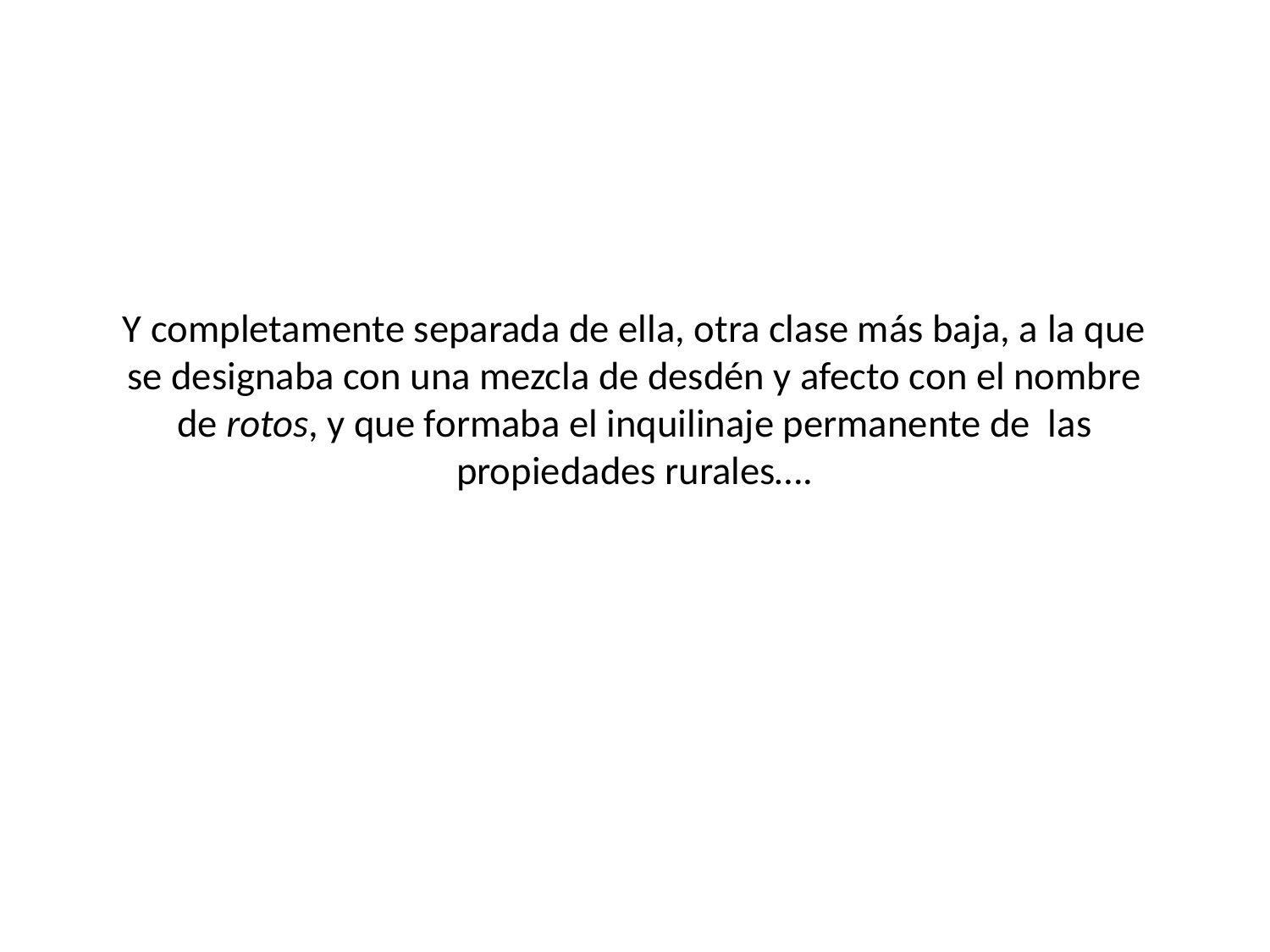

# Y completamente separada de ella, otra clase más baja, a la que se designaba con una mezcla de desdén y afecto con el nombre de rotos, y que formaba el inquilinaje permanente de  las propiedades rurales….